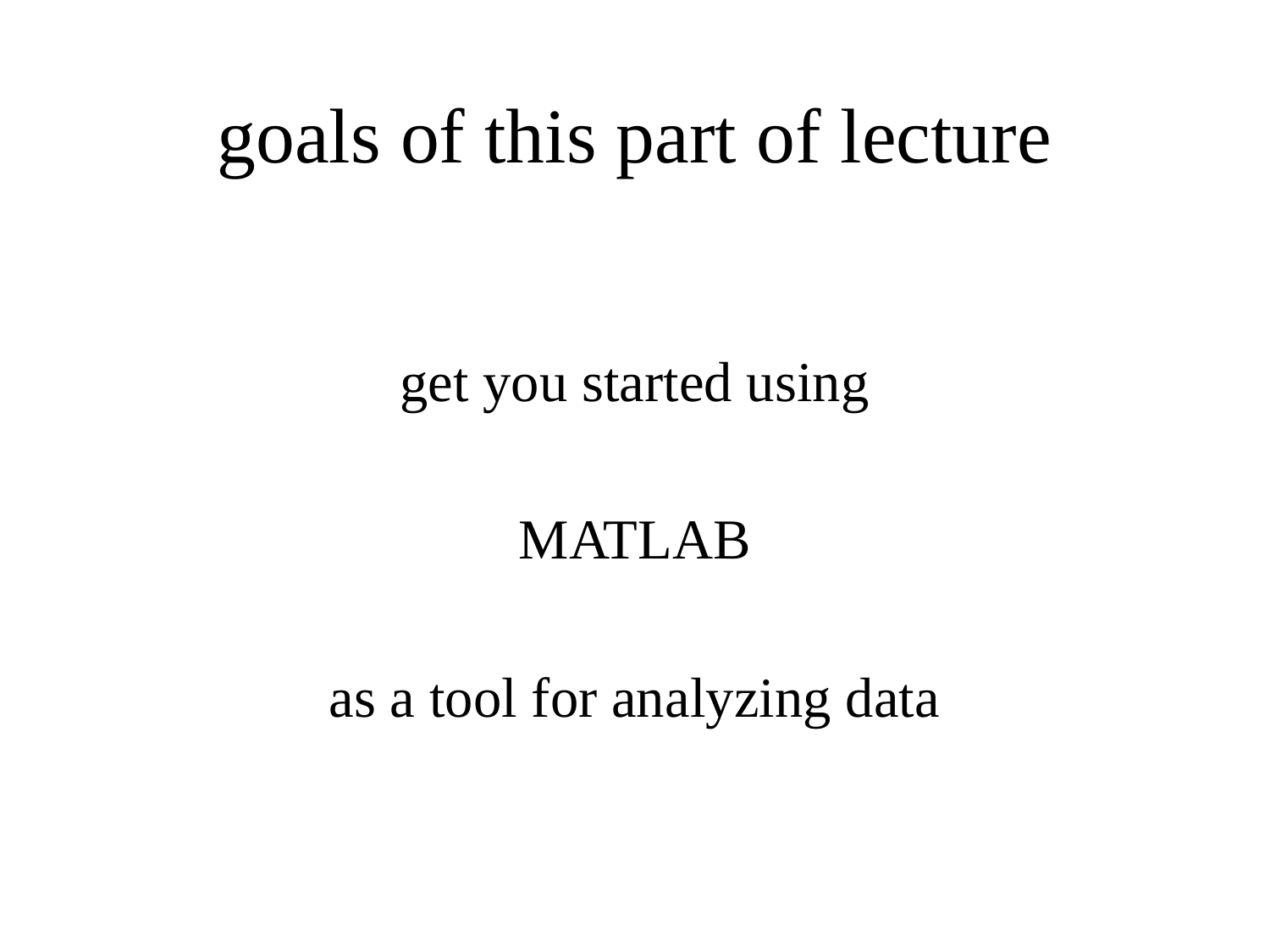

# goals of this part of lecture
get you started using

MATLAB

as a tool for analyzing data